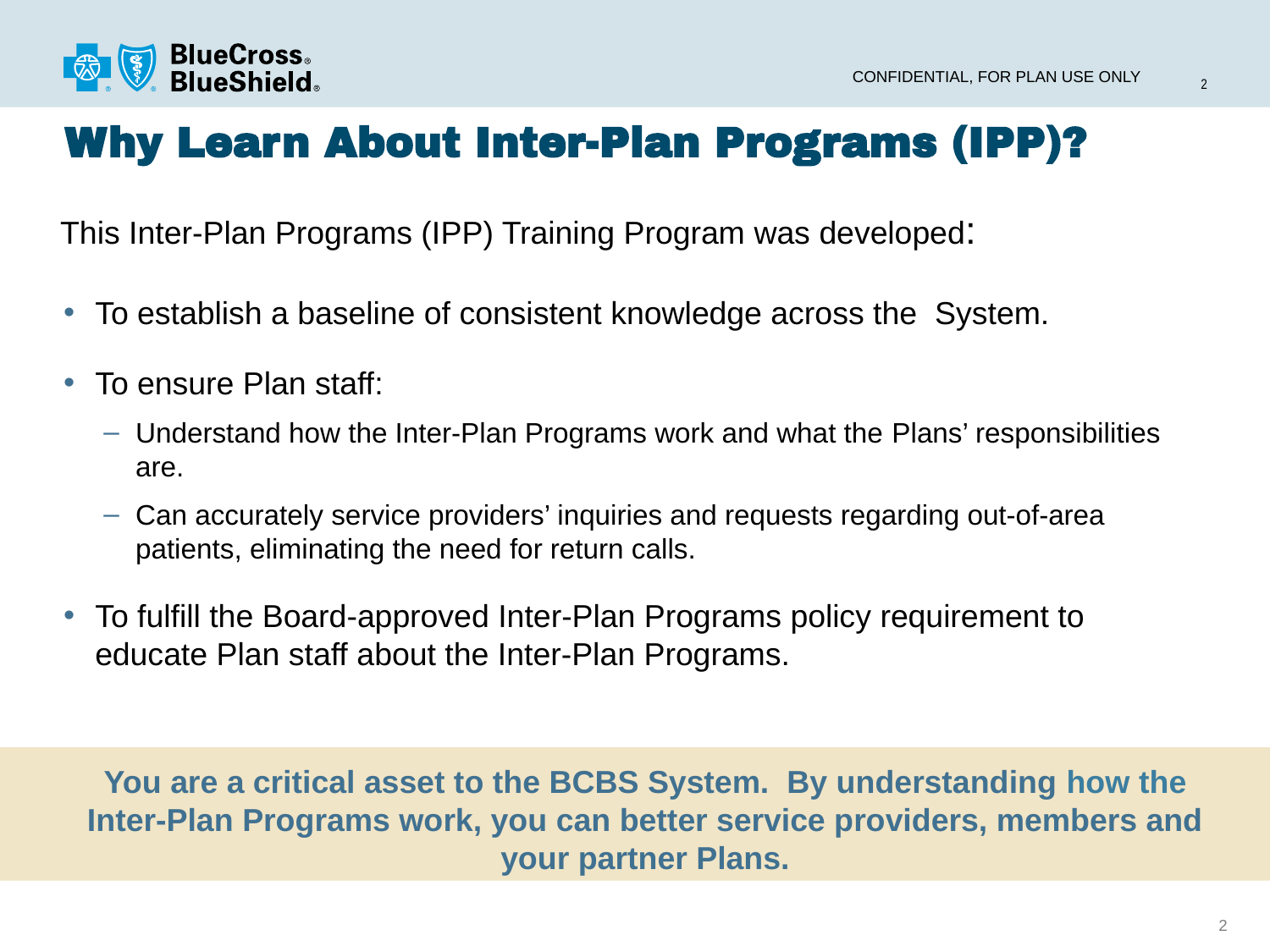

CONFIDENTIAL, FOR PLAN USE ONLY
# Why Learn About Inter-Plan Programs (IPP)?
This Inter-Plan Programs (IPP) Training Program was developed:
To establish a baseline of consistent knowledge across the  System.
To ensure Plan staff:
Understand how the Inter-Plan Programs work and what the Plans’ responsibilities are.
Can accurately service providers’ inquiries and requests regarding out-of-area patients, eliminating the need for return calls.
To fulfill the Board-approved Inter-Plan Programs policy requirement to educate Plan staff about the Inter-Plan Programs.

You are a critical asset to the BCBS System.  By understanding how the Inter-Plan Programs work, you can better service providers, members and your partner Plans.
2